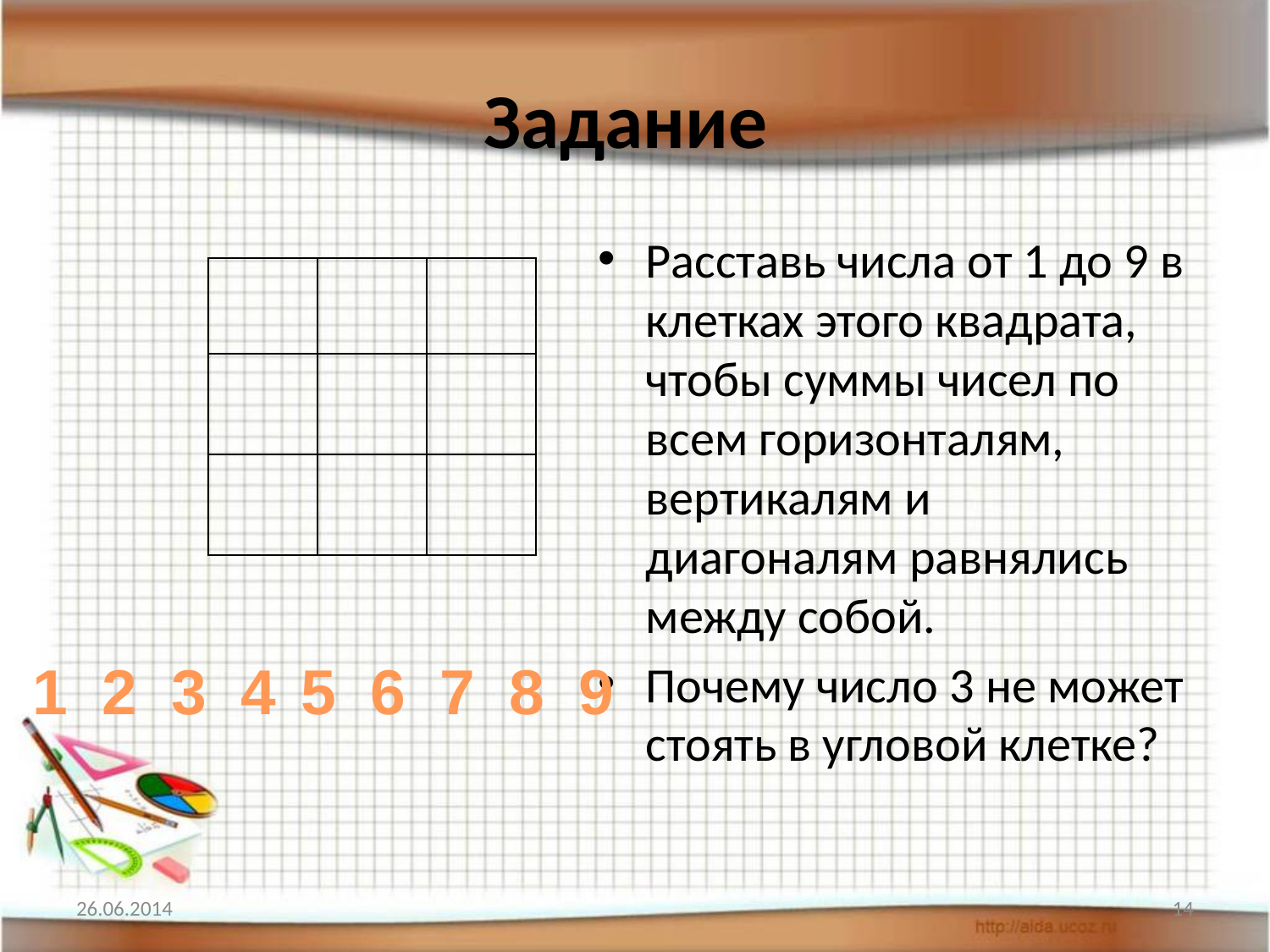

# Задание
Расставь числа от 1 до 9 в клетках этого квадрата, чтобы суммы чисел по всем горизонталям, вертикалям и диагоналям равнялись между собой.
Почему число 3 не может стоять в угловой клетке?
|  |  |  |
| --- | --- | --- |
|  |  |  |
|  |  |  |
1
2
3
4
5
6
7
8
9
26.06.2014
14